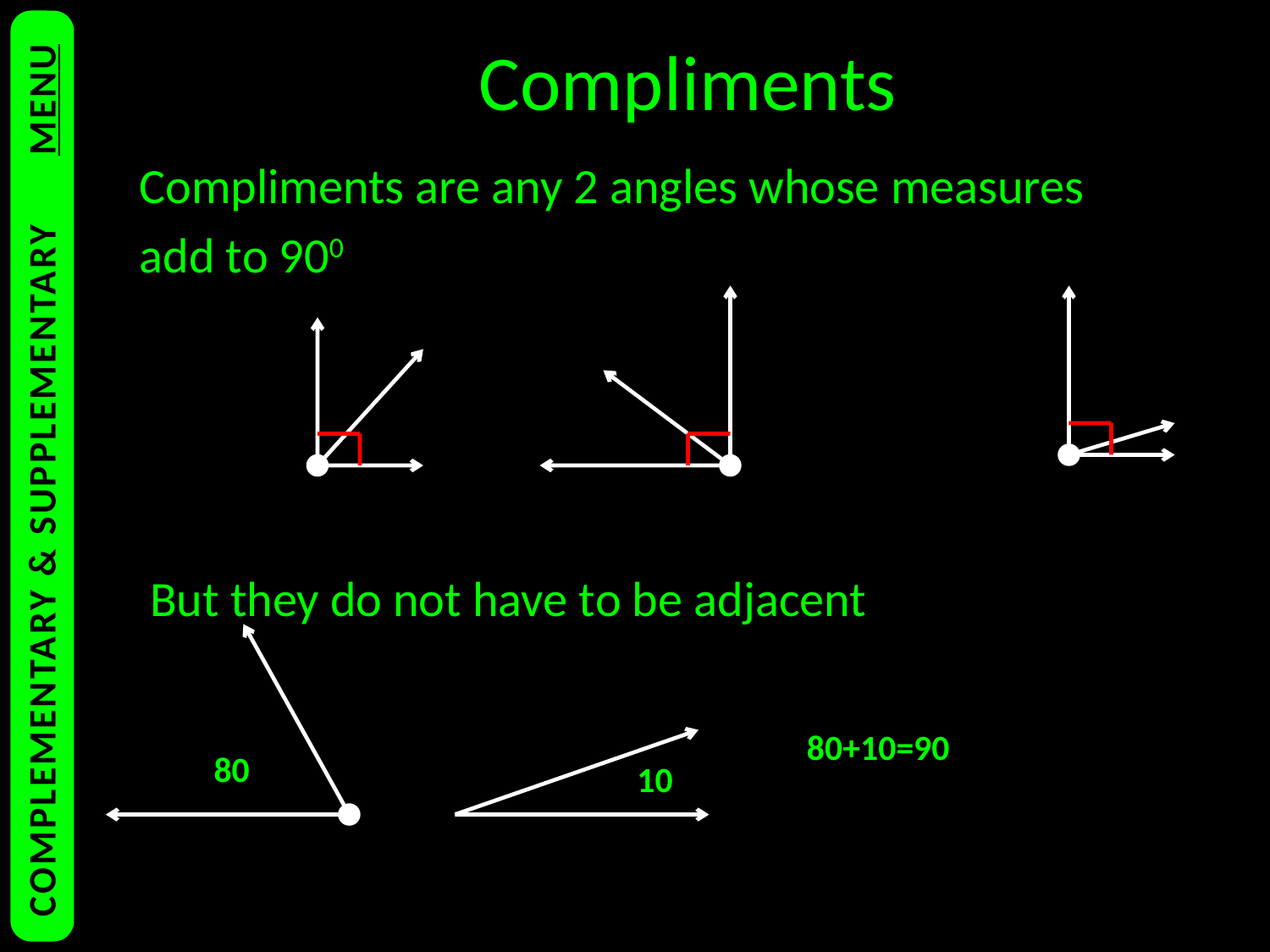

# Compliments

Compliments are any 2 angles whose measures
add to 900

COMPLEMENTARY & SUPPLEMENTARY	MENU

But they do not have to be adjacent

80+10=90

80
10